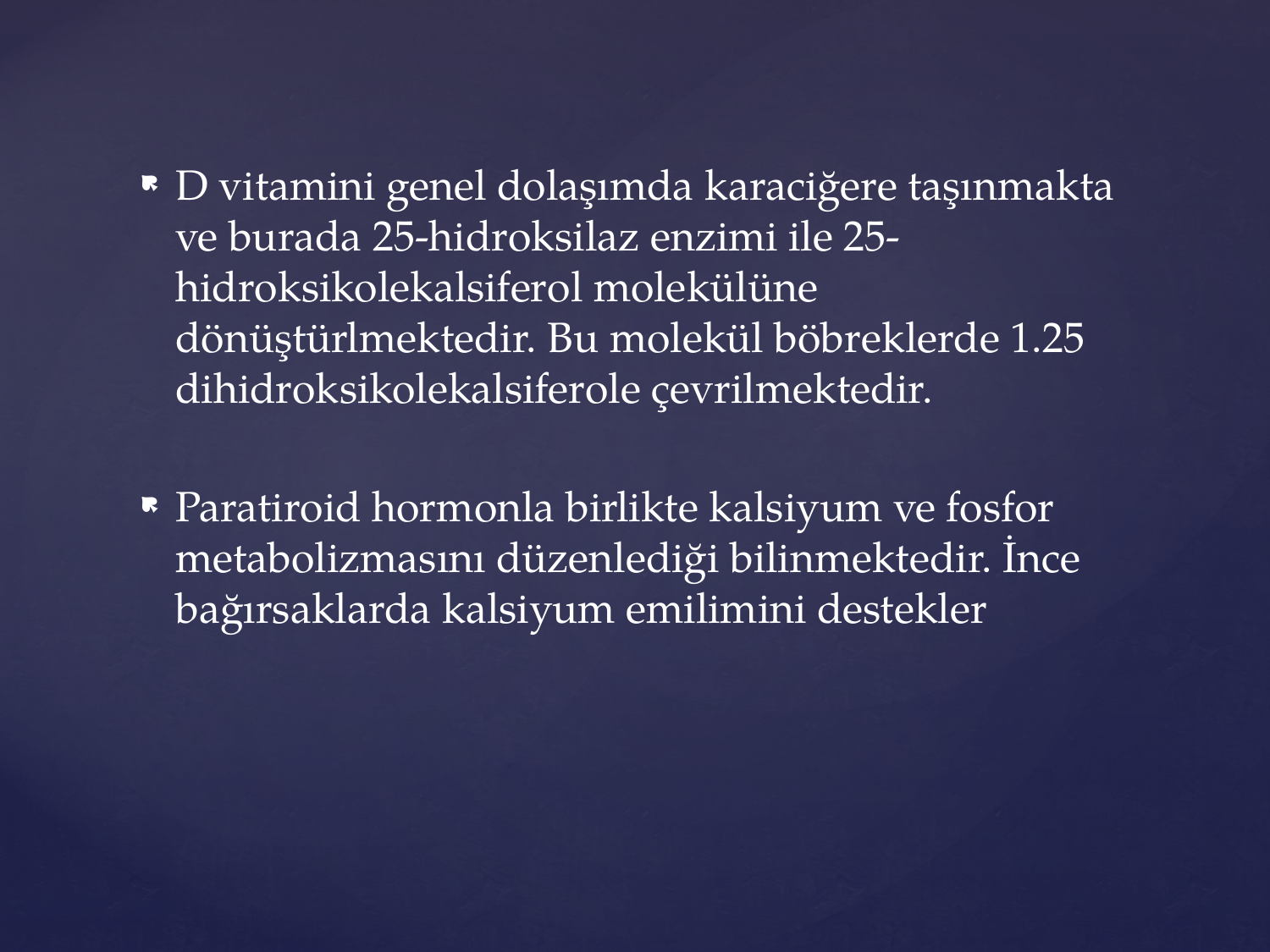

D vitamini genel dolaşımda karaciğere taşınmakta ve burada 25-hidroksilaz enzimi ile 25-hidroksikolekalsiferol molekülüne dönüştürlmektedir. Bu molekül böbreklerde 1.25 dihidroksikolekalsiferole çevrilmektedir.

Paratiroid hormonla birlikte kalsiyum ve fosfor metabolizmasını düzenlediği bilinmektedir. İnce bağırsaklarda kalsiyum emilimini destekler